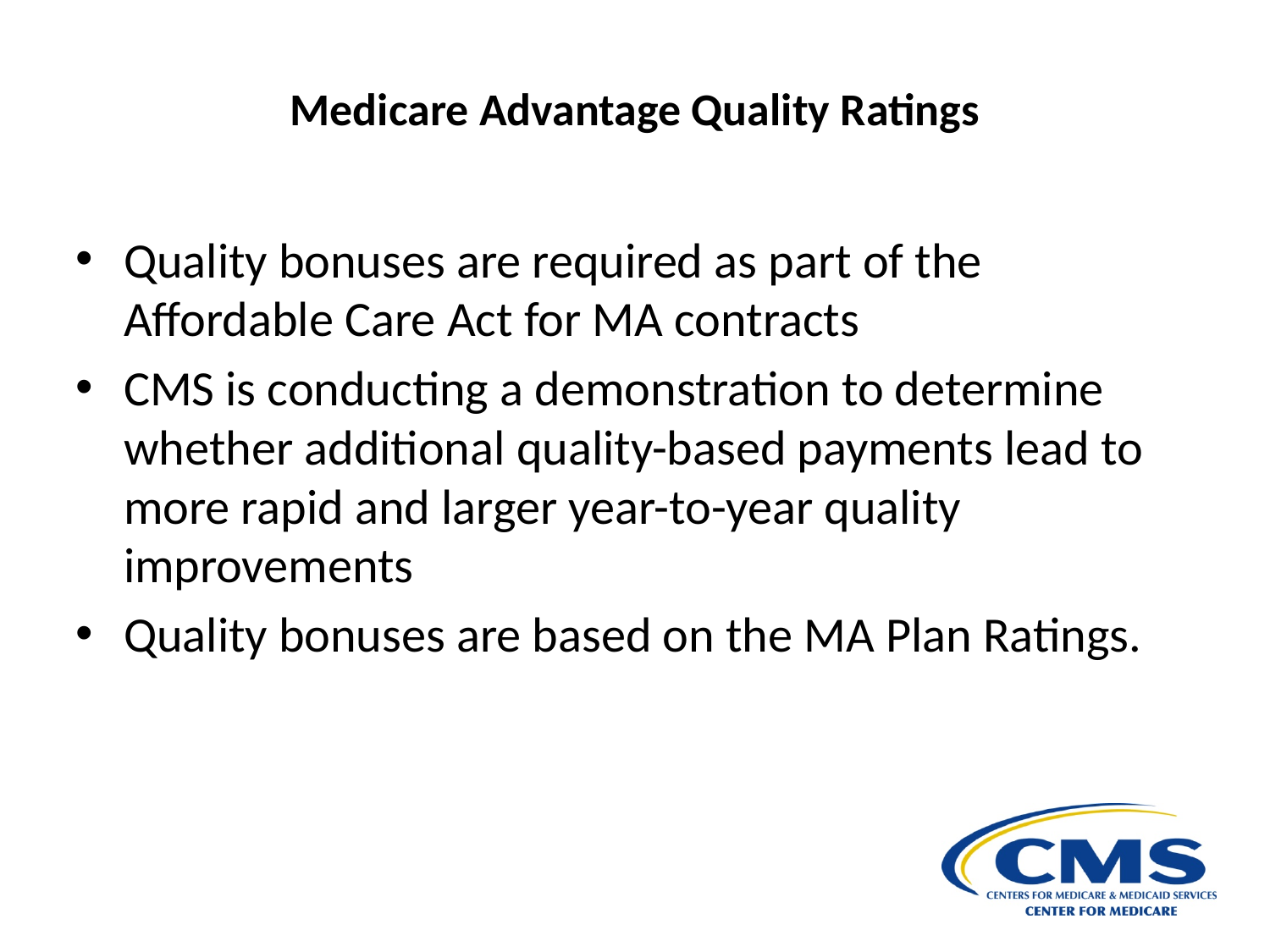

Medicare Advantage Quality Ratings
Quality bonuses are required as part of the Affordable Care Act for MA contracts
CMS is conducting a demonstration to determine whether additional quality-based payments lead to more rapid and larger year-to-year quality improvements
Quality bonuses are based on the MA Plan Ratings.